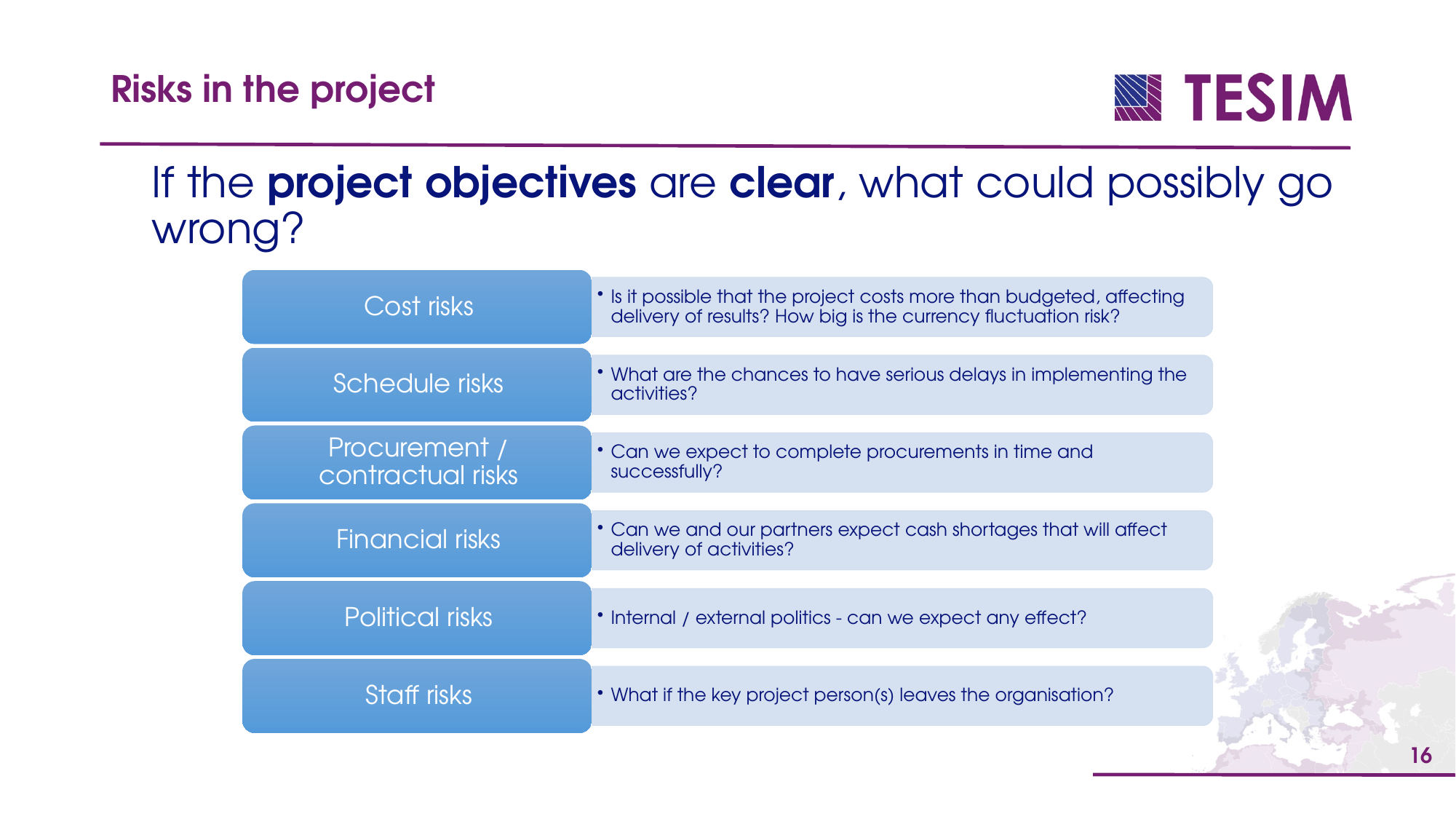

Risks in the project
If the project objectives are clear, what could possibly go wrong?
Is it possible that the project costs more than budgeted, affecting delivery of results? How big is the currency fluctuation risk?
Cost risks
What are the chances to have serious delays in implementing the activities?
Schedule risks
Can we expect to complete procurements in time and successfully?
Procurement / contractual risks
Can we and our partners expect cash shortages that will affect delivery of activities?
Financial risks
Internal / external politics - can we expect any effect?
Political risks
What if the key project person(s) leaves the organisation?
Staff risks